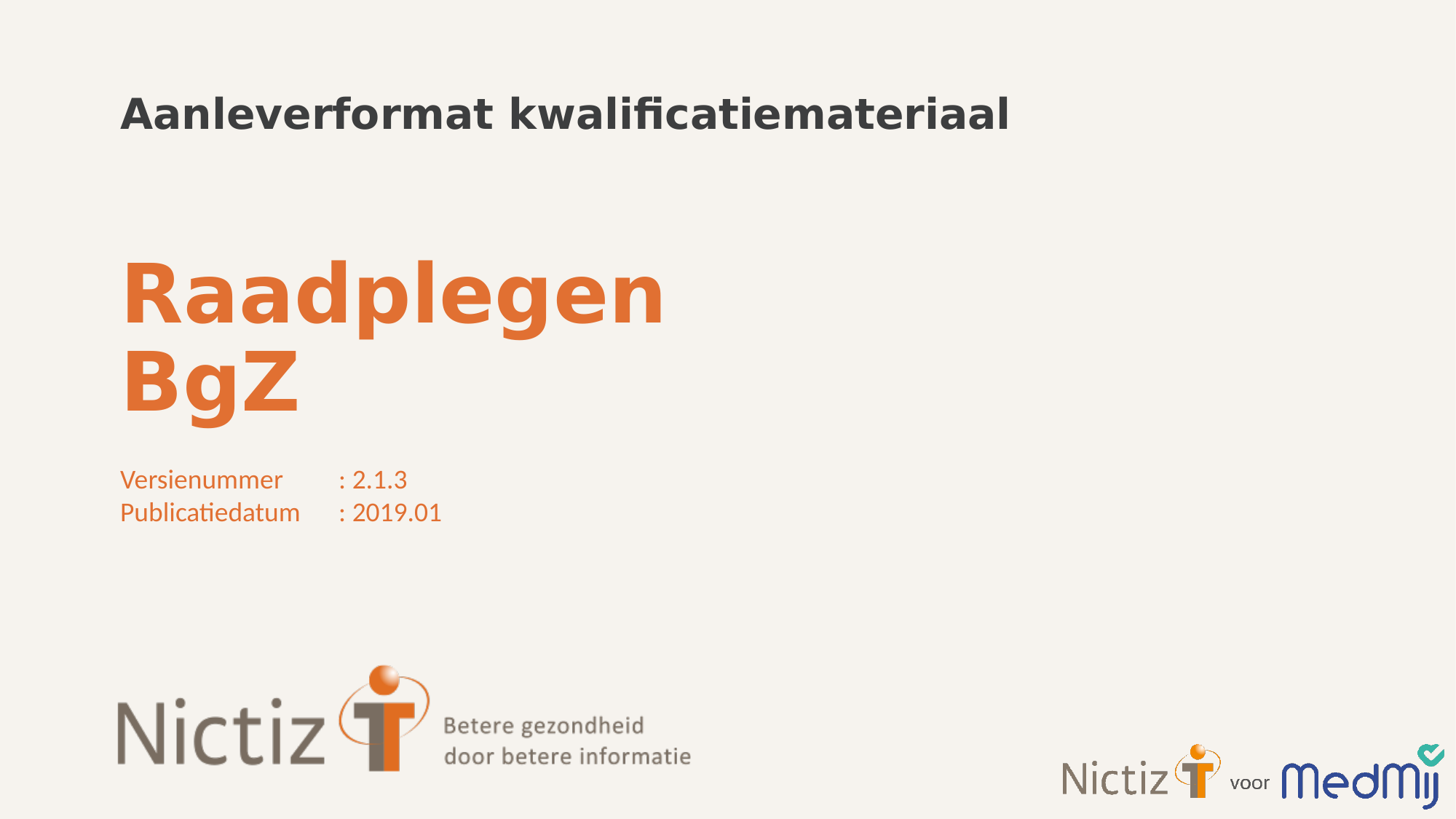

Aanleverformat kwalificatiemateriaal
# Raadplegen BgZ
Versienummer 	: 2.1.3
Publicatiedatum	: 2019.01